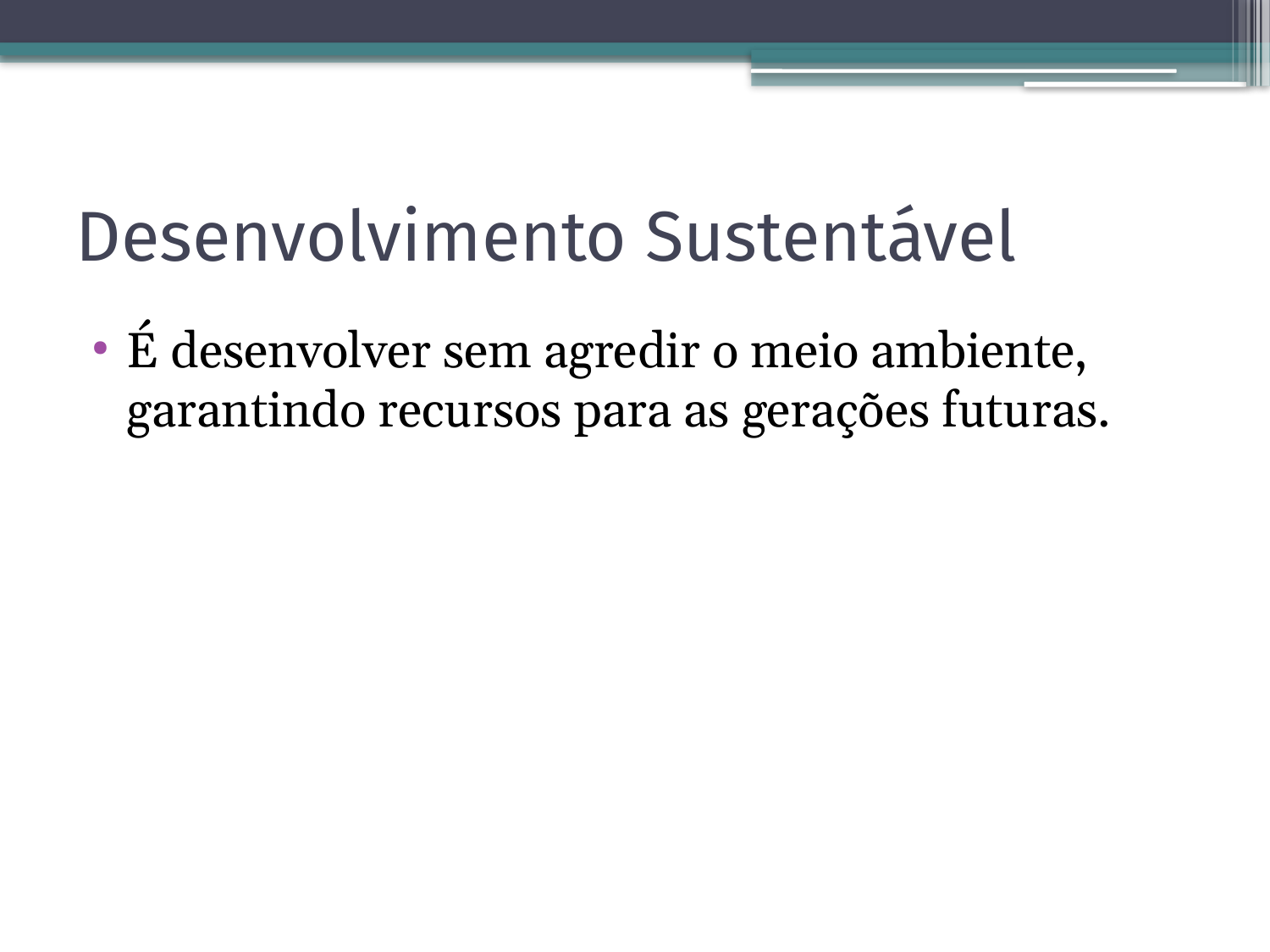

# Desenvolvimento Sustentável
É desenvolver sem agredir o meio ambiente, garantindo recursos para as gerações futuras.